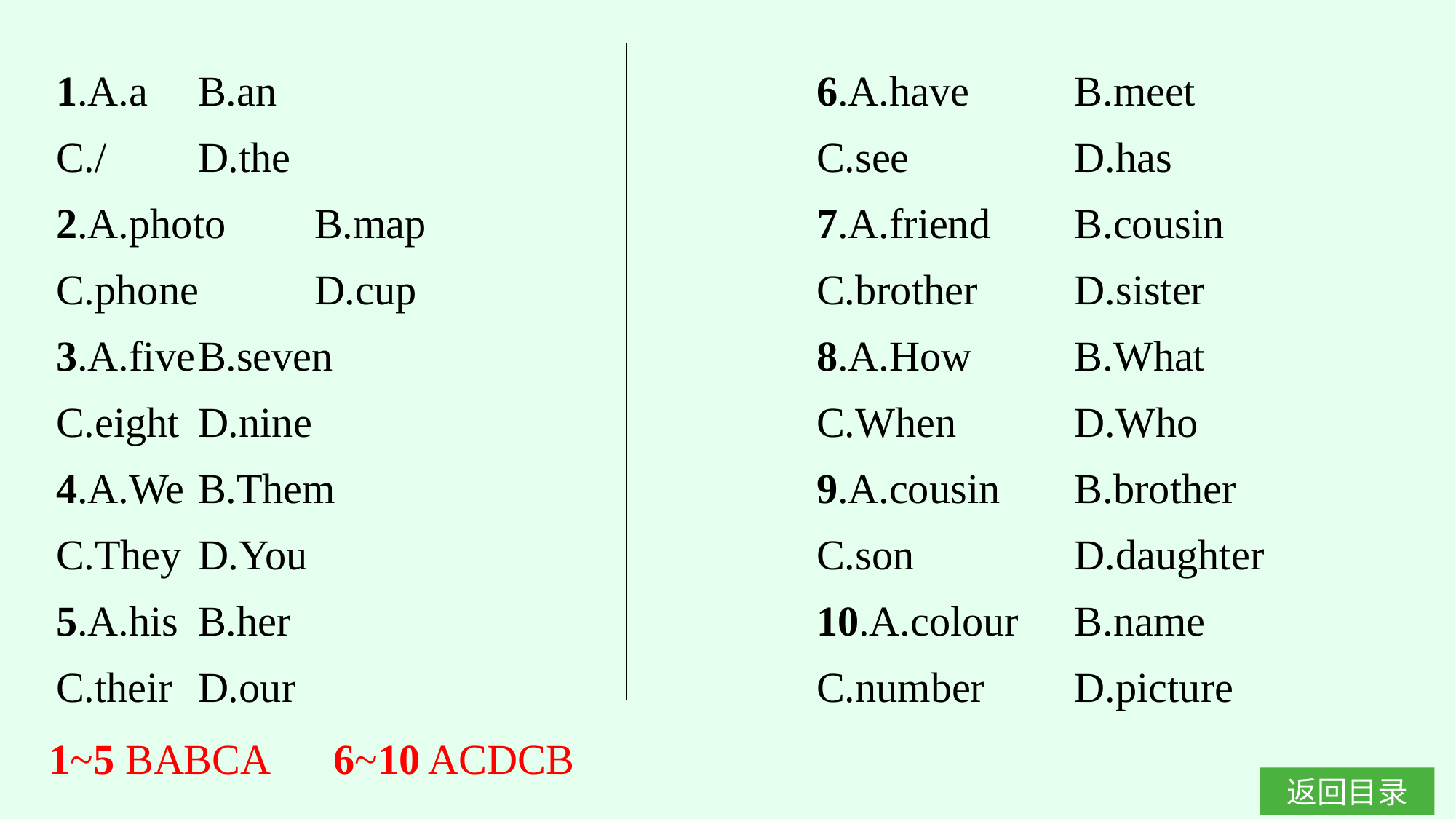

1.A.a	B.an
C./	D.the
2.A.photo	B.map
C.phone	D.cup
3.A.five	B.seven
C.eight	D.nine
4.A.We	B.Them
C.They	D.You
5.A.his	B.her
C.their	D.our
6.A.have	B.meet
C.see 		D.has
7.A.friend	B.cousin
C.brother 	D.sister
8.A.How	B.What
C.When 	D.Who
9.A.cousin	B.brother
C.son 		D.daughter
10.A.colour	B.name
C.number 	D.picture
1~5 BABCA　6~10 ACDCB